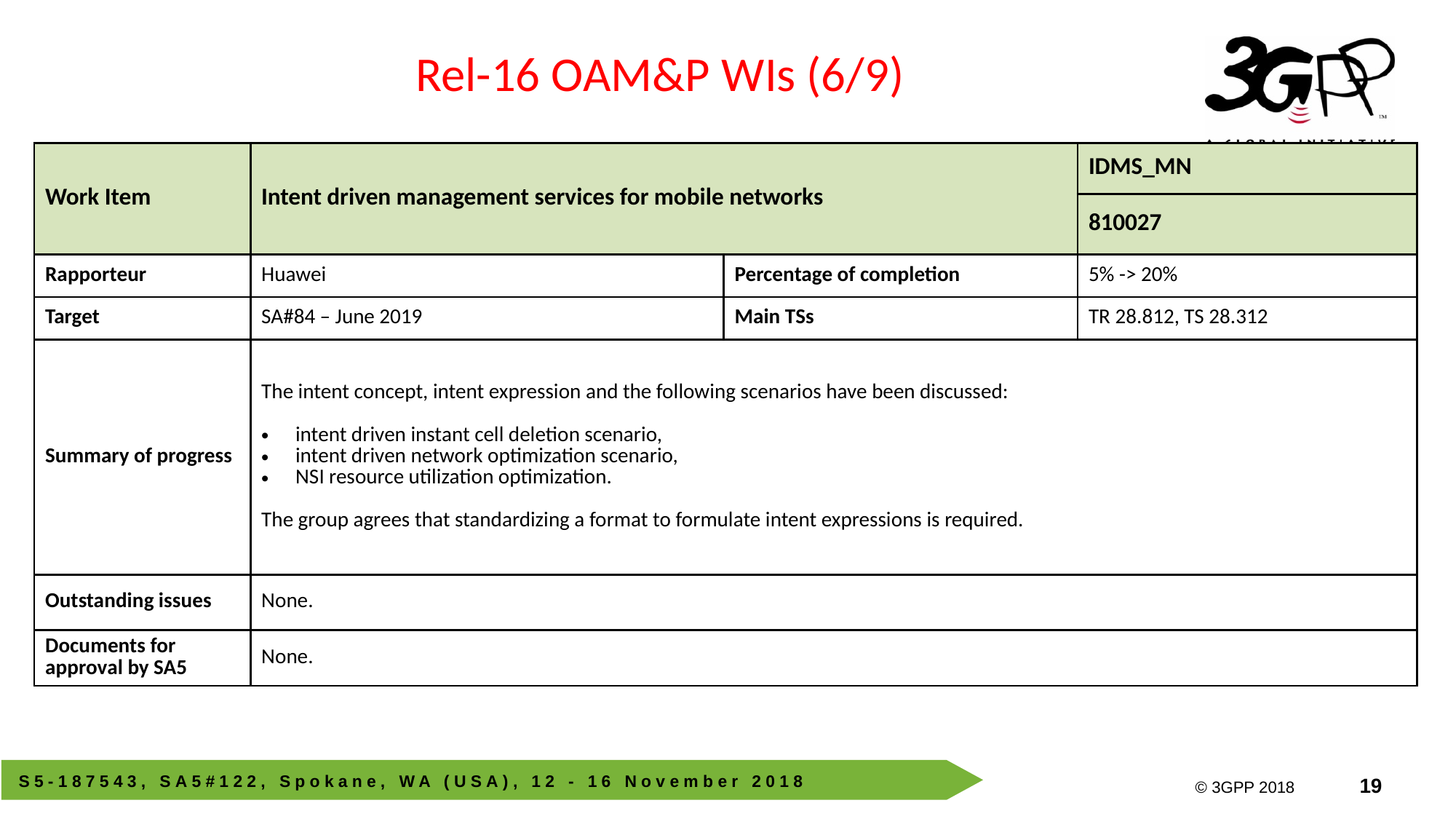

Rel-16 OAM&P WIs (6/9)
| Work Item | Intent driven management services for mobile networks |  | IDMS\_MN |
| --- | --- | --- | --- |
|  |  |  | 810027 |
| Rapporteur | Huawei | Percentage of completion | 5% -> 20% |
| Target | SA#84 – June 2019 | Main TSs | TR 28.812, TS 28.312 |
| Summary of progress | The intent concept, intent expression and the following scenarios have been discussed: intent driven instant cell deletion scenario, intent driven network optimization scenario, NSI resource utilization optimization. The group agrees that standardizing a format to formulate intent expressions is required. |  |  |
| Outstanding issues | None. |  |  |
| Documents for approval by SA5 | None. |  |  |